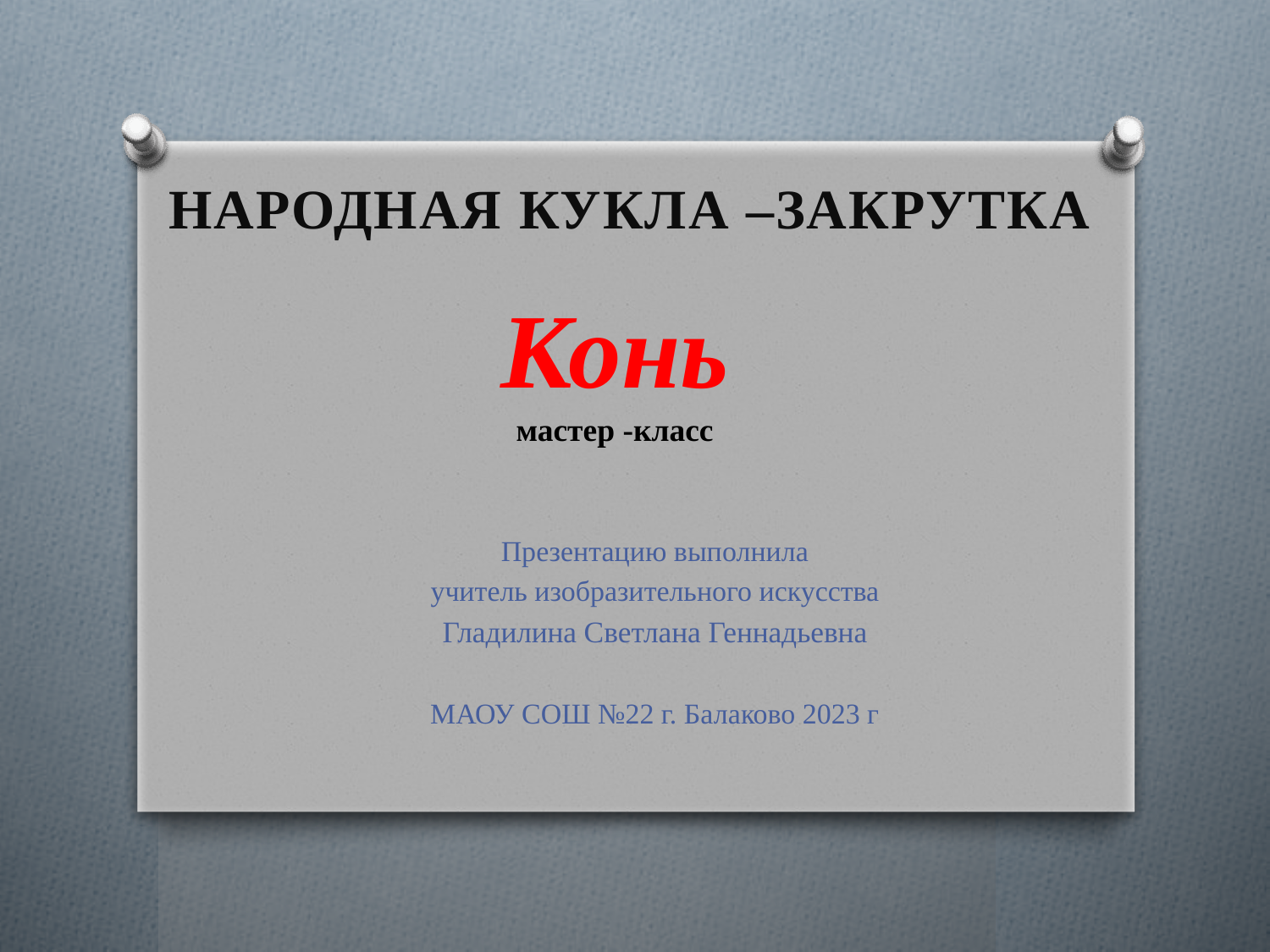

# Народная кукла –закрутка
Конь
мастер -класс
Презентацию выполнила
учитель изобразительного искусства
Гладилина Светлана Геннадьевна

МАОУ СОШ №22 г. Балаково 2023 г